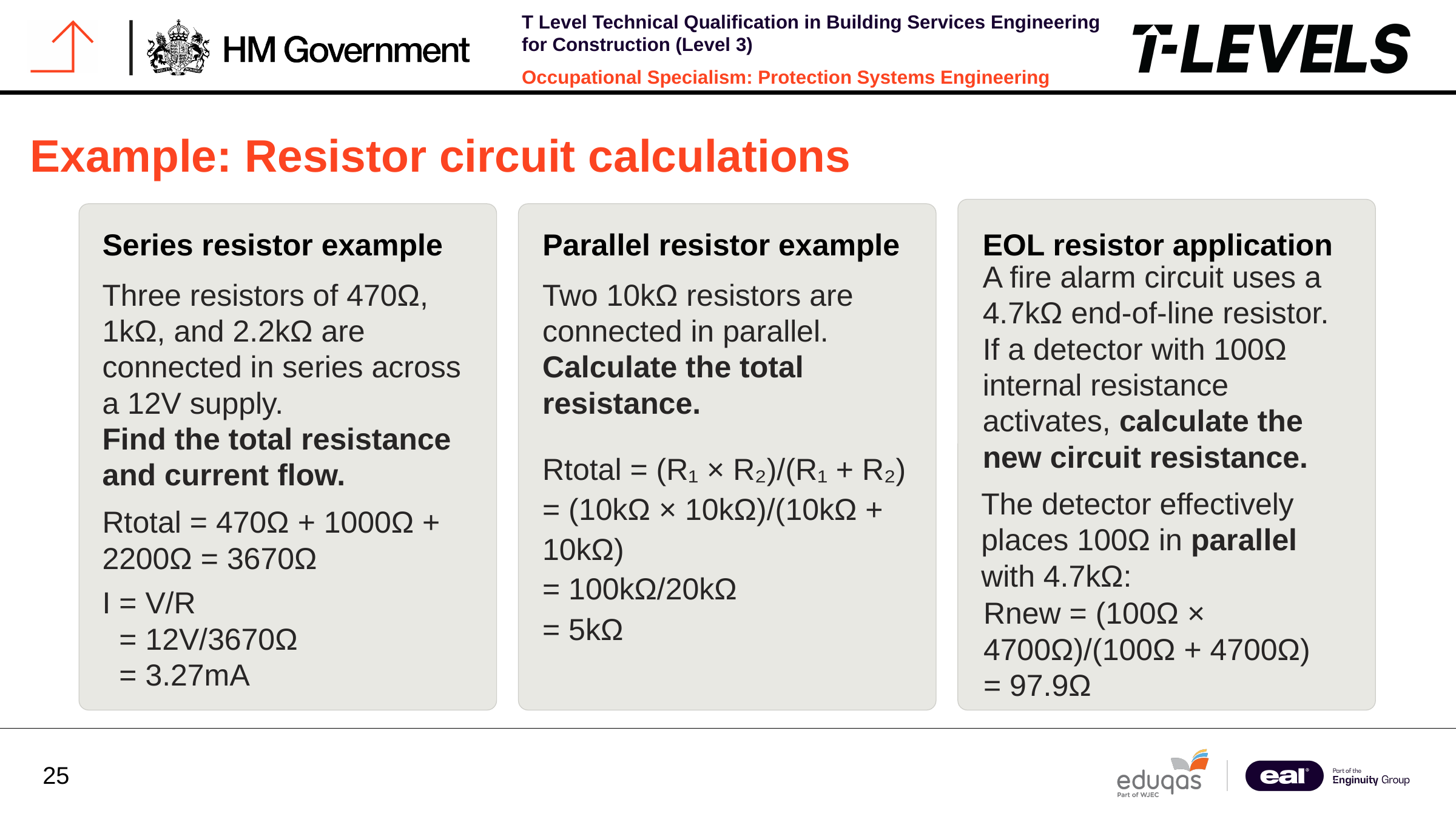

Example: Resistor circuit calculations

Series resistor example
Parallel resistor example
EOL resistor application
A fire alarm circuit uses a 4.7kΩ end-of-line resistor. If a detector with 100Ω internal resistance activates, calculate the new circuit resistance.
Three resistors of 470Ω, 1kΩ, and 2.2kΩ are connected in series across a 12V supply.
Find the total resistance and current flow.
Two 10kΩ resistors are connected in parallel.
Calculate the total resistance.
Rtotal = (R₁ × R₂)/(R₁ + R₂) = (10kΩ × 10kΩ)/(10kΩ + 10kΩ)
= 100kΩ/20kΩ
= 5kΩ
The detector effectively places 100Ω in parallel with 4.7kΩ:
Rtotal = 470Ω + 1000Ω + 2200Ω = 3670Ω
I = V/R
  = 12V/3670Ω
  = 3.27mA
Rnew = (100Ω × 4700Ω)/(100Ω + 4700Ω)
= 97.9Ω